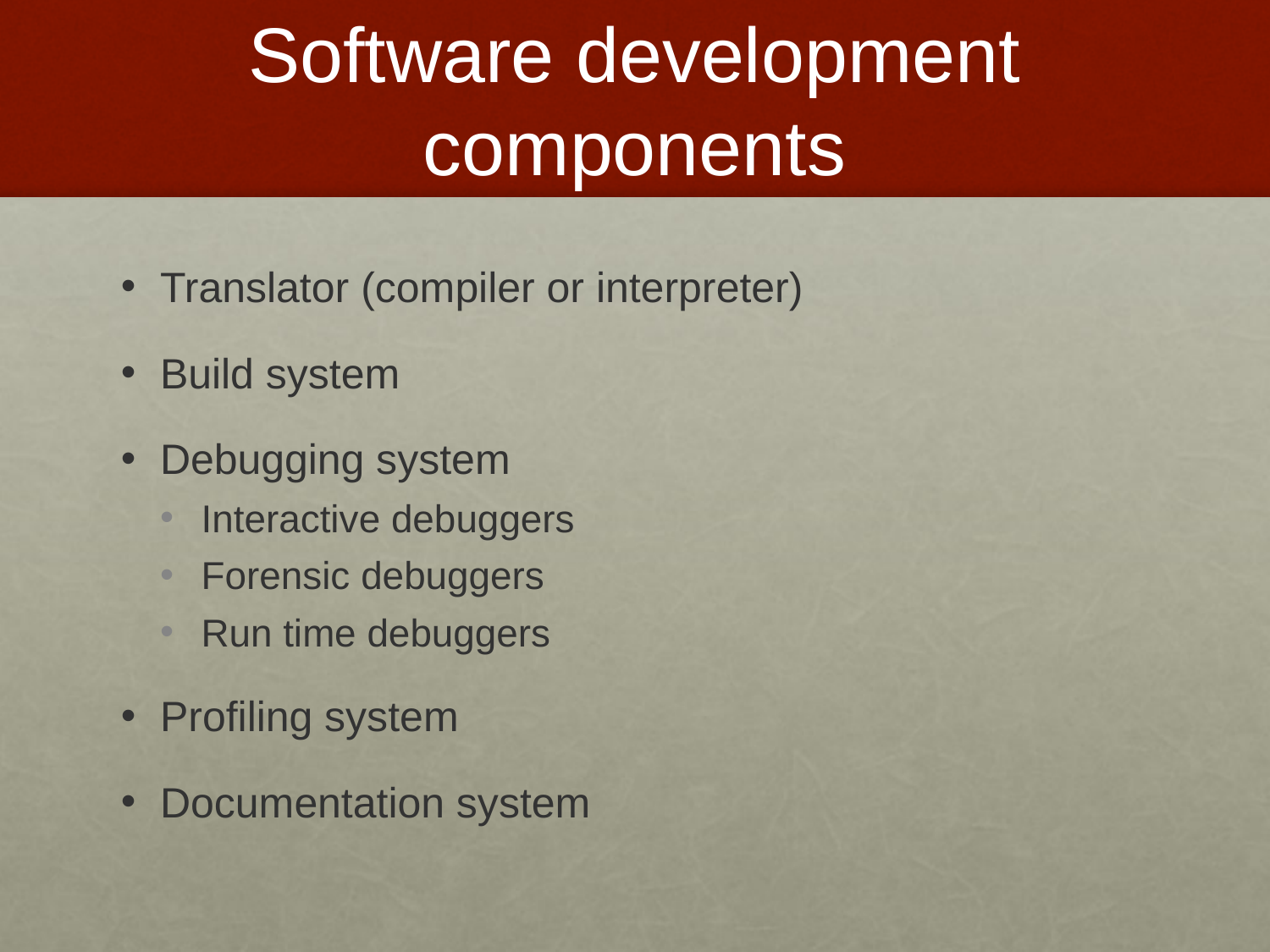

# Software development components
Translator (compiler or interpreter)
Build system
Debugging system
Interactive debuggers
Forensic debuggers
Run time debuggers
Profiling system
Documentation system